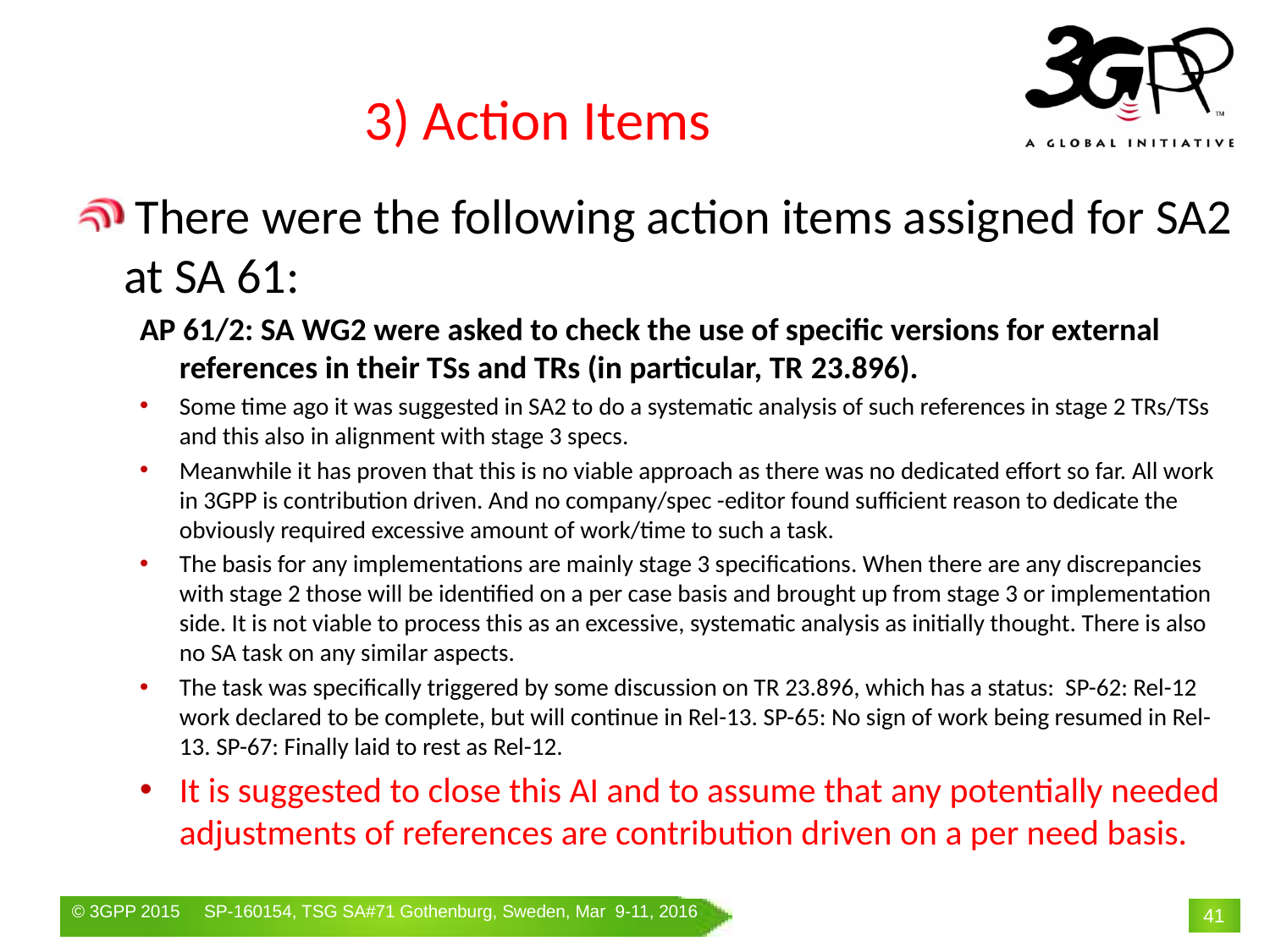

# 3) Action Items
 There were the following action items assigned for SA2 at SA 61:
AP 61/2: SA WG2 were asked to check the use of specific versions for external references in their TSs and TRs (in particular, TR 23.896).
Some time ago it was suggested in SA2 to do a systematic analysis of such references in stage 2 TRs/TSs and this also in alignment with stage 3 specs.
Meanwhile it has proven that this is no viable approach as there was no dedicated effort so far. All work in 3GPP is contribution driven. And no company/spec -editor found sufficient reason to dedicate the obviously required excessive amount of work/time to such a task.
The basis for any implementations are mainly stage 3 specifications. When there are any discrepancies with stage 2 those will be identified on a per case basis and brought up from stage 3 or implementation side. It is not viable to process this as an excessive, systematic analysis as initially thought. There is also no SA task on any similar aspects.
The task was specifically triggered by some discussion on TR 23.896, which has a status:  SP-62: Rel-12 work declared to be complete, but will continue in Rel-13. SP-65: No sign of work being resumed in Rel-13. SP-67: Finally laid to rest as Rel-12.
It is suggested to close this AI and to assume that any potentially needed adjustments of references are contribution driven on a per need basis.